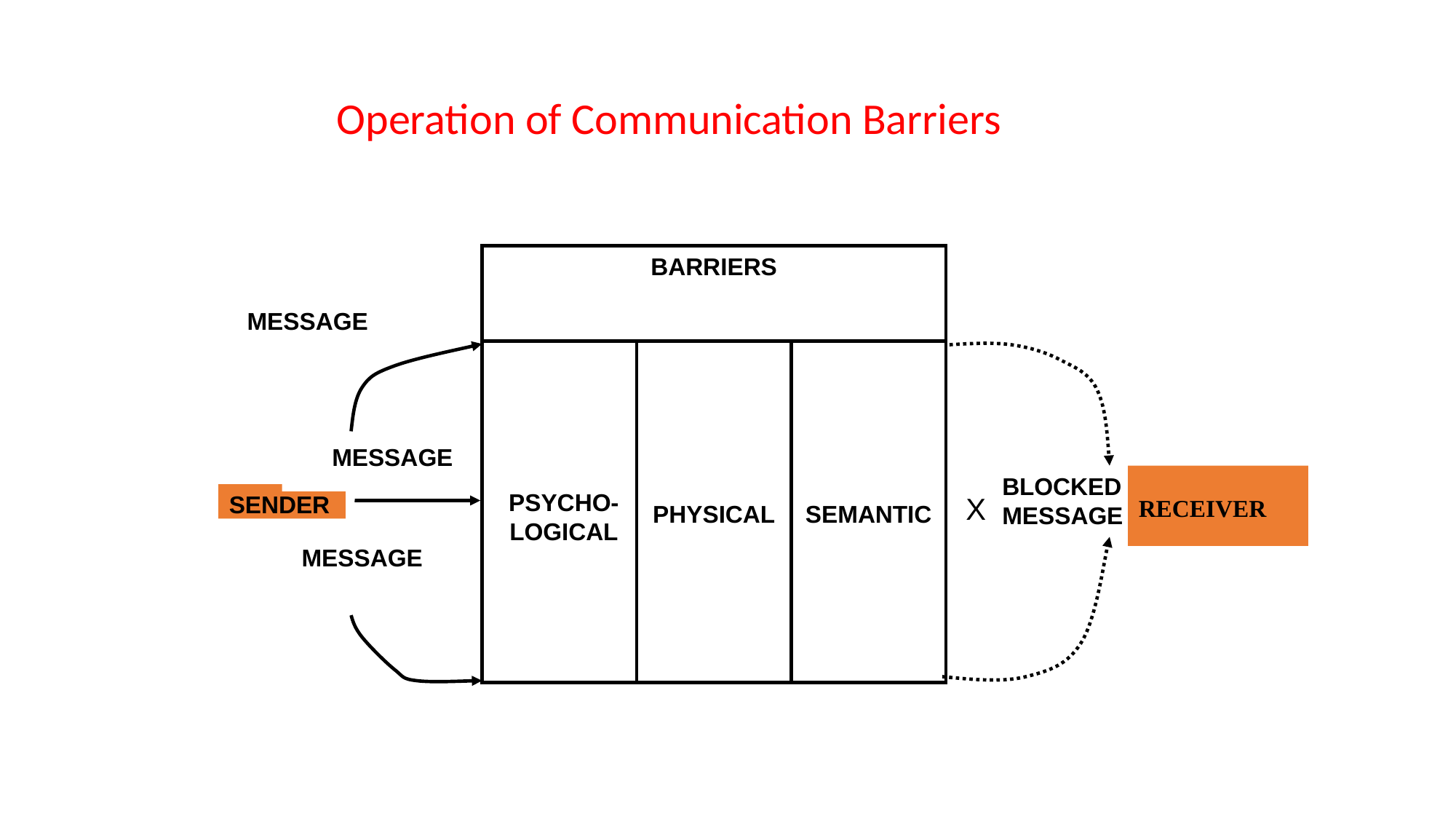

# Operation of Communication Barriers
BARRIERS
MESSAGE

PSYCHO-LOGICAL

PHYSICAL

SEMANTIC

MESSAGE

RECEIVER
BLOCKED
MESSAGE
SENDER
X

MESSAGE